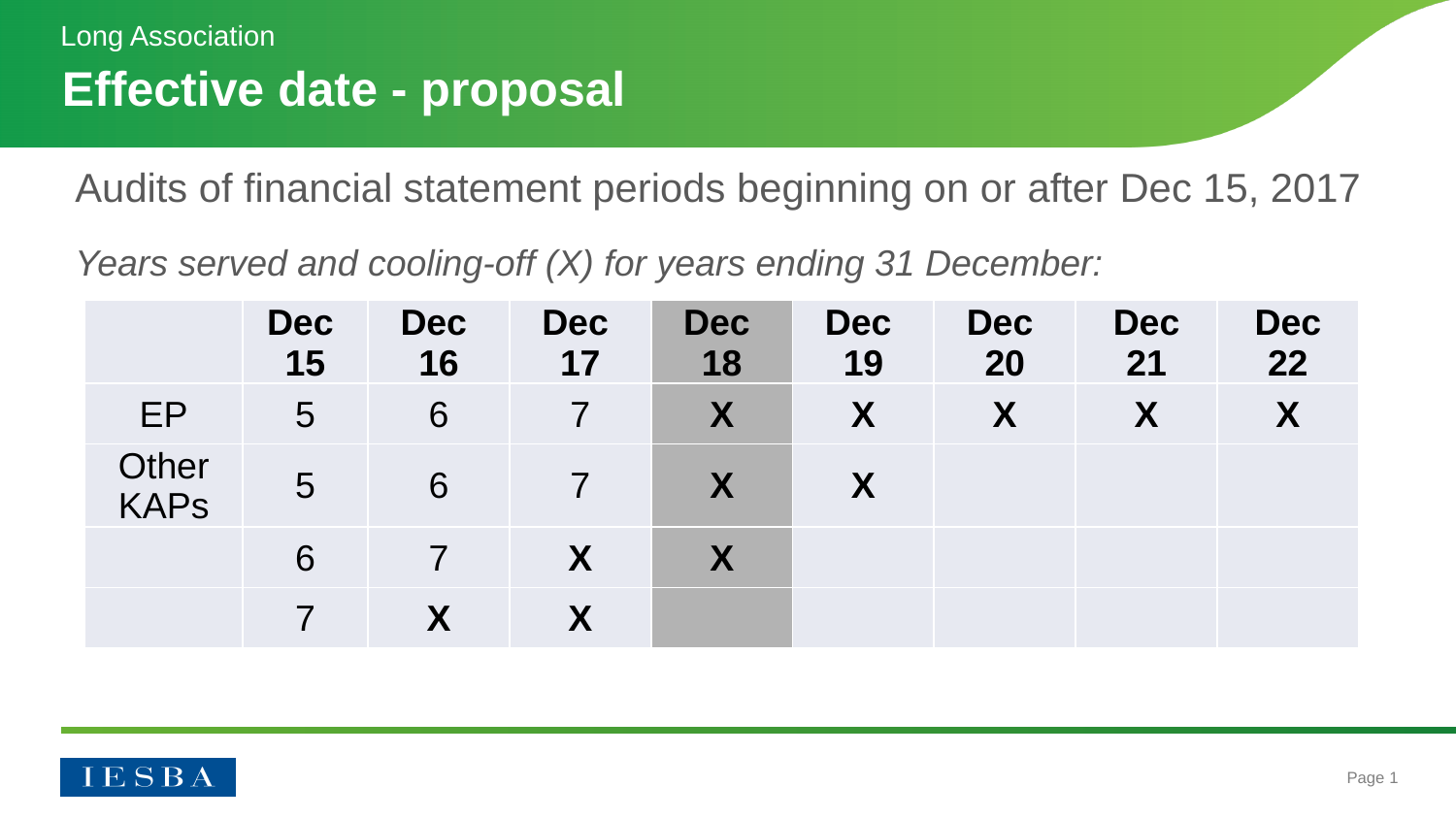

Long Association
# Effective date - proposal
Audits of financial statement periods beginning on or after Dec 15, 2017
Years served and cooling-off (X) for years ending 31 December:

|  | Dec 15 | Dec 16 | Dec 17 | Dec 18 | Dec 19 | Dec 20 | Dec 21 | Dec 22 |
| --- | --- | --- | --- | --- | --- | --- | --- | --- |
| EP | 5 | 6 | 7 | X | X | X | X | X |
| Other KAPs | 5 | 6 | 7 | X | X |  |  |  |
|  | 6 | 7 | X | X |  |  |  |  |
|  | 7 | X | X |  |  |  |  |  |